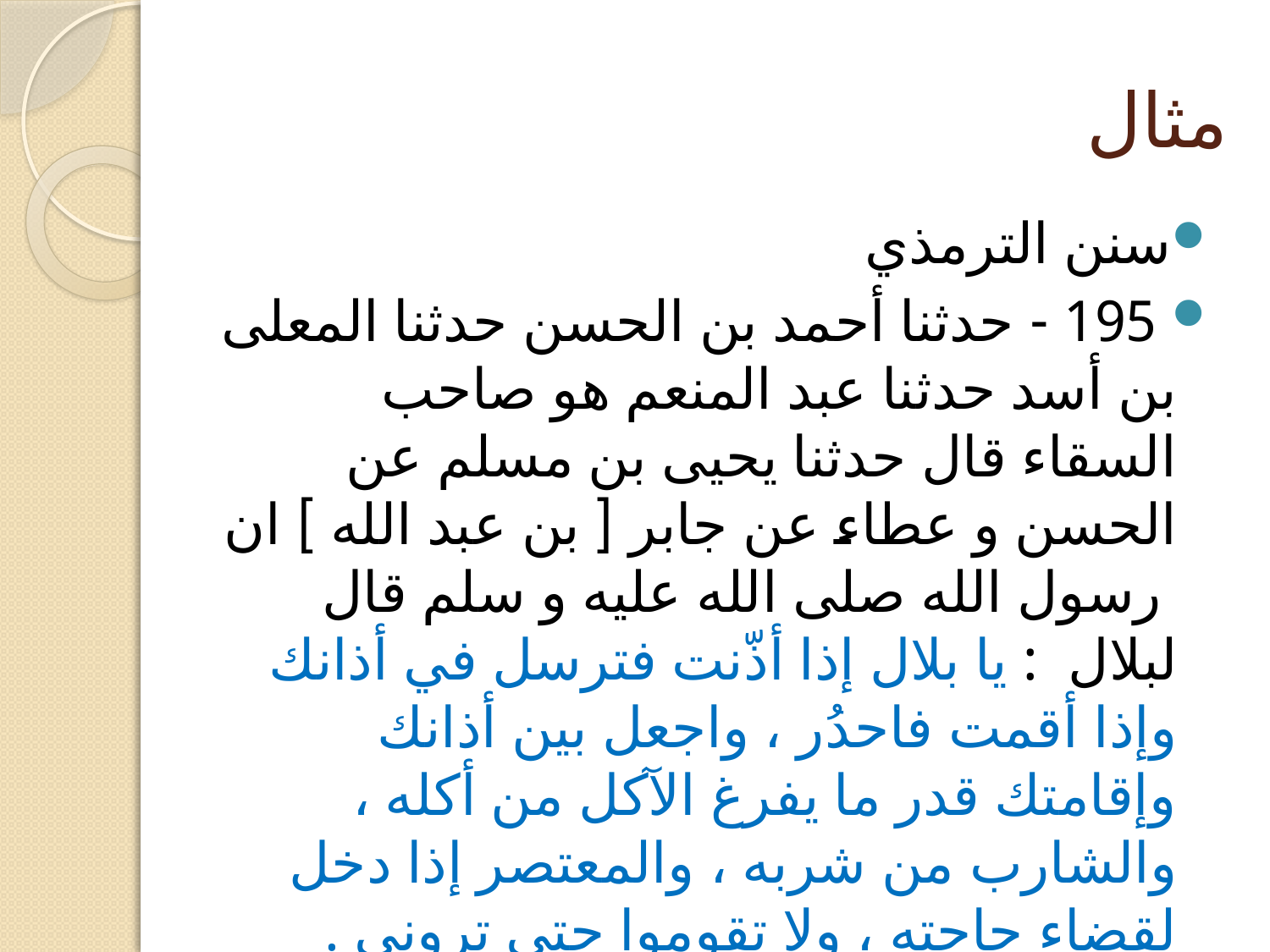

# مثال
سنن الترمذي
 195 - حدثنا أحمد بن الحسن حدثنا المعلى بن أسد حدثنا عبد المنعم هو صاحب السقاء قال حدثنا يحيى بن مسلم عن الحسن و عطاء عن جابر [ بن عبد الله ] ان  رسول الله صلى الله عليه و سلم قال لبلال  : يا بلال إذا أذّنت فترسل في أذانك وإذا أقمت فاحدُر ، واجعل بين أذانك وإقامتك قدر ما يفرغ الآكل من أكله ، والشارب من شربه ، والمعتصر إذا دخل لقضاء حاجته ، ولا تقوموا حتى تروني .